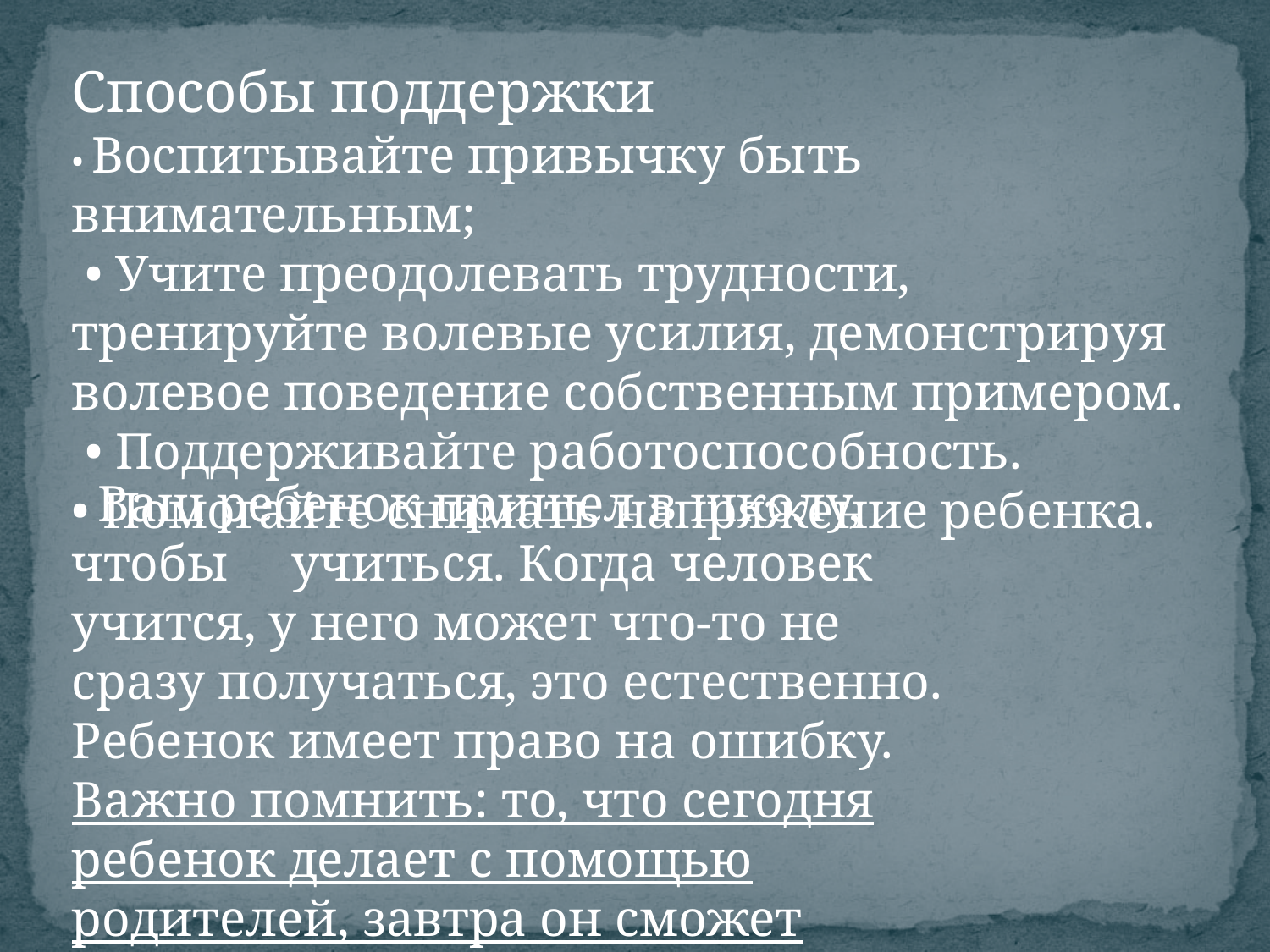

Способы поддержки
• Воспитывайте привычку быть внимательным;
 • Учите преодолевать трудности, тренируйте волевые усилия, демонстрируя волевое поведение собственным примером.
 • Поддерживайте работоспособность.
• Помогайте снимать напряжение ребенка.

  Ваш ребенок пришел в школу, чтобы     учиться. Когда человек учится, у него может что-то не сразу получаться, это естественно. Ребенок имеет право на ошибку. Важно помнить: то, что сегодня ребенок делает с помощью родителей, завтра он сможет выполнять сам, если делать дело с ним, а не за него